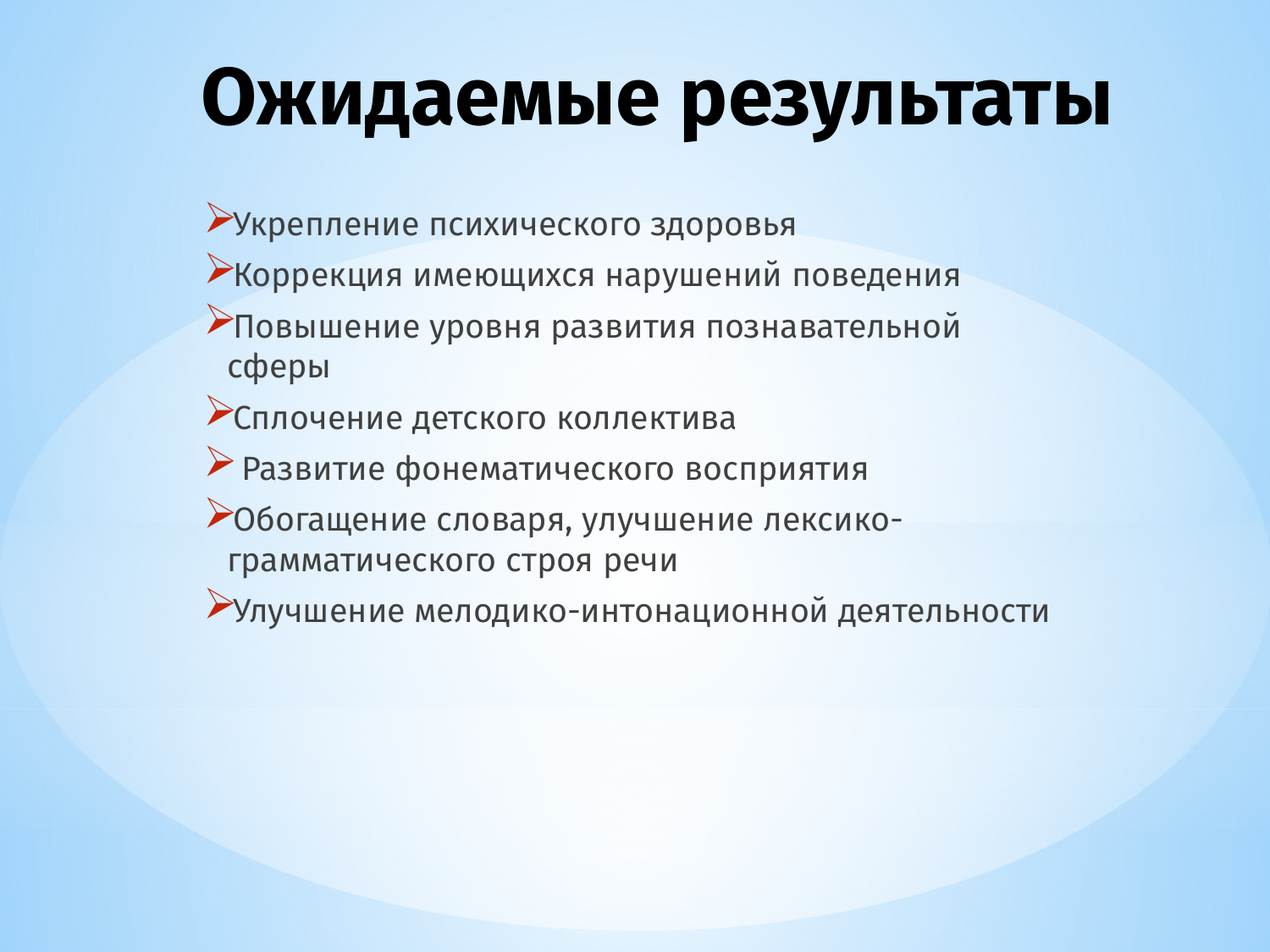

# Ожидаемые результаты
Укрепление психического здоровья
Коррекция имеющихся нарушений поведения
Повышение уровня развития познавательной сферы
Сплочение детского коллектива
 Развитие фонематического восприятия
Обогащение словаря, улучшение лексико-грамматического строя речи
Улучшение мелодико-интонационной деятельности